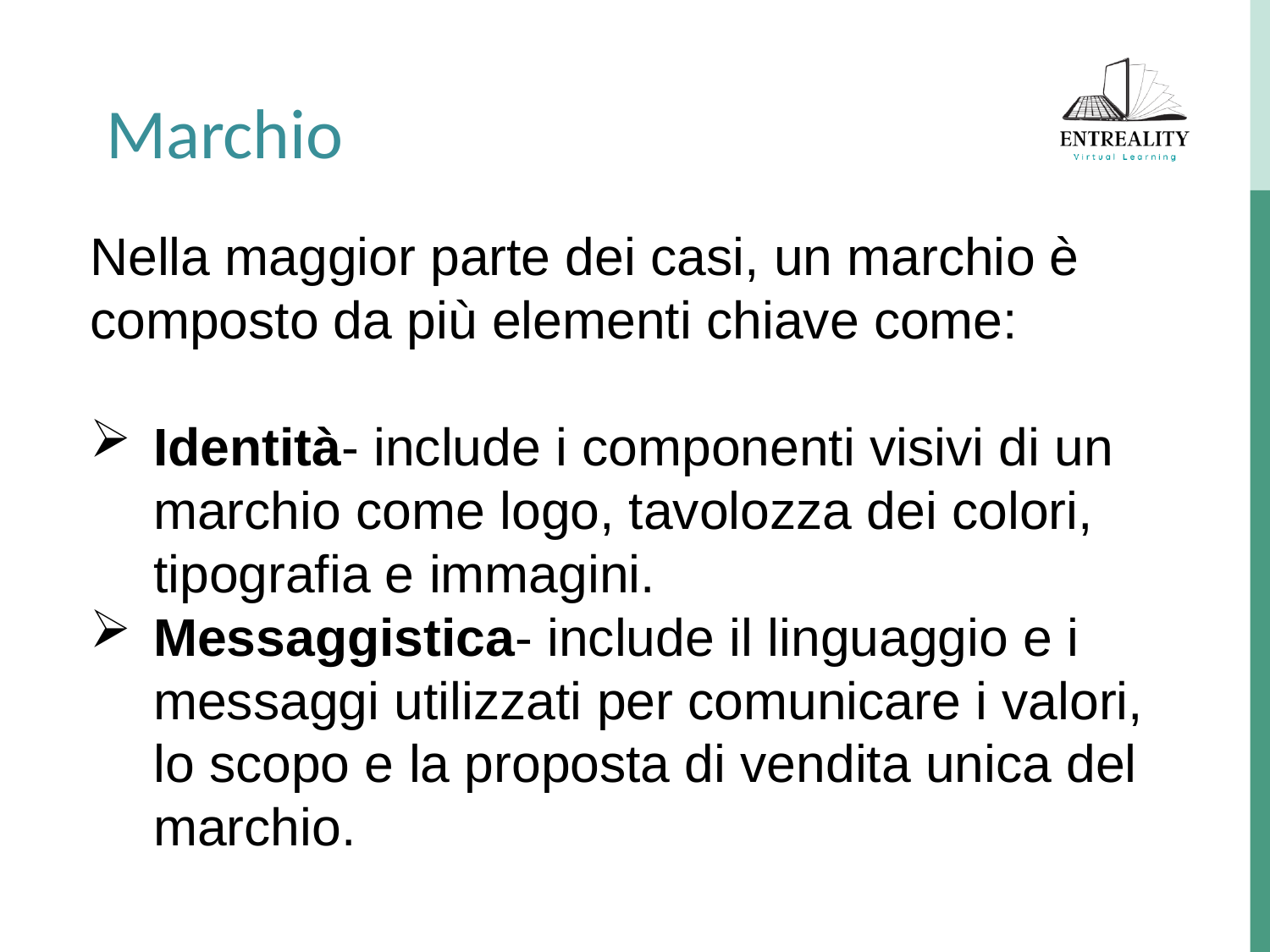

Marchio

Nella maggior parte dei casi, un marchio è composto da più elementi chiave come:

Identità- include i componenti visivi di un marchio come logo, tavolozza dei colori, tipografia e immagini.
Messaggistica- include il linguaggio e i messaggi utilizzati per comunicare i valori, lo scopo e la proposta di vendita unica del marchio.